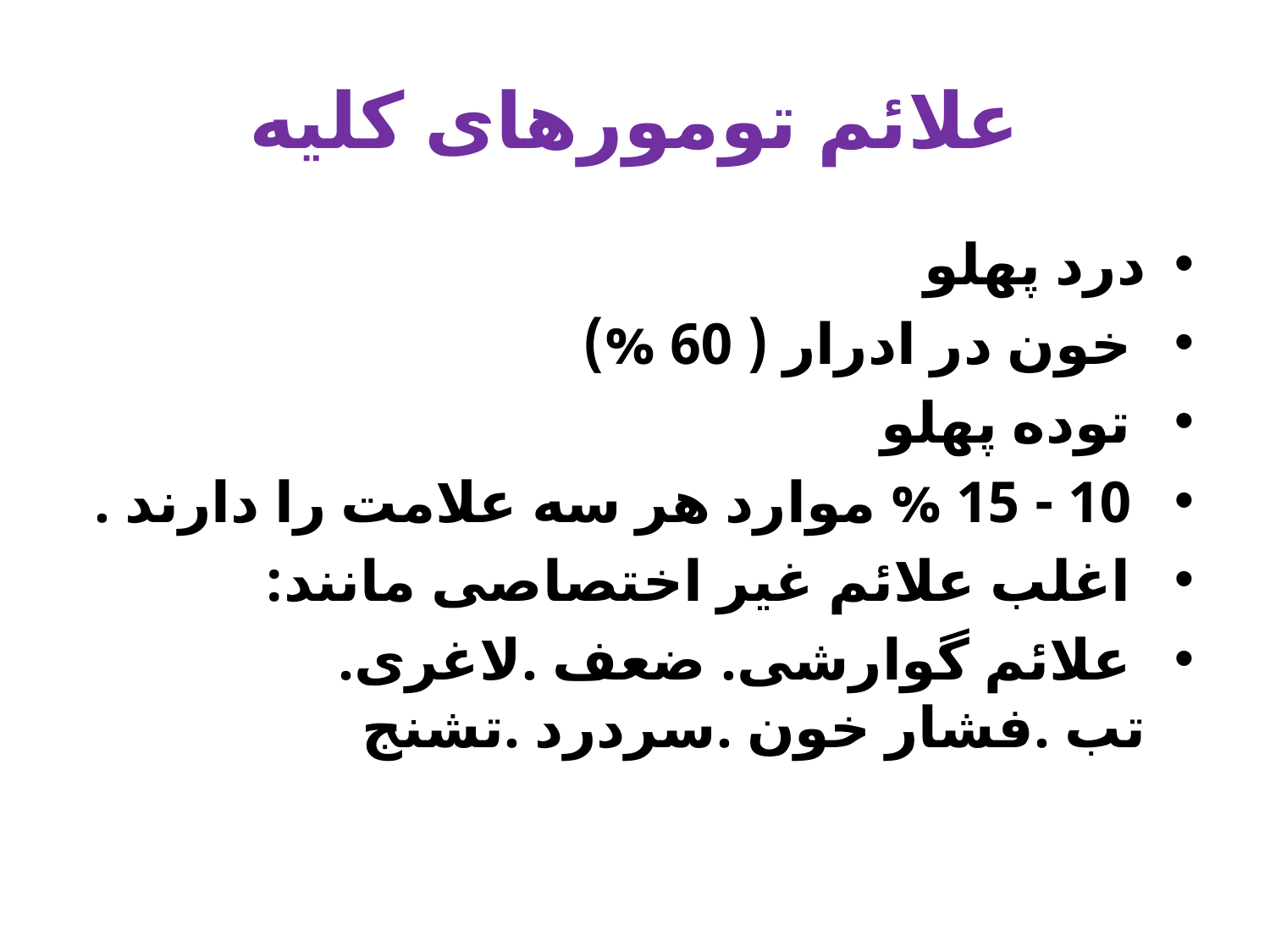

# علائم تومورهای کلیه
درد پهلو
 خون در ادرار ( 60 %)
 توده پهلو
 10 - 15 % موارد هر سه علامت را دارند .
 اغلب علائم غیر اختصاصی مانند:
 علائم گوارشی. ضعف .لاغری. تب .فشار خون .سردرد .تشنج